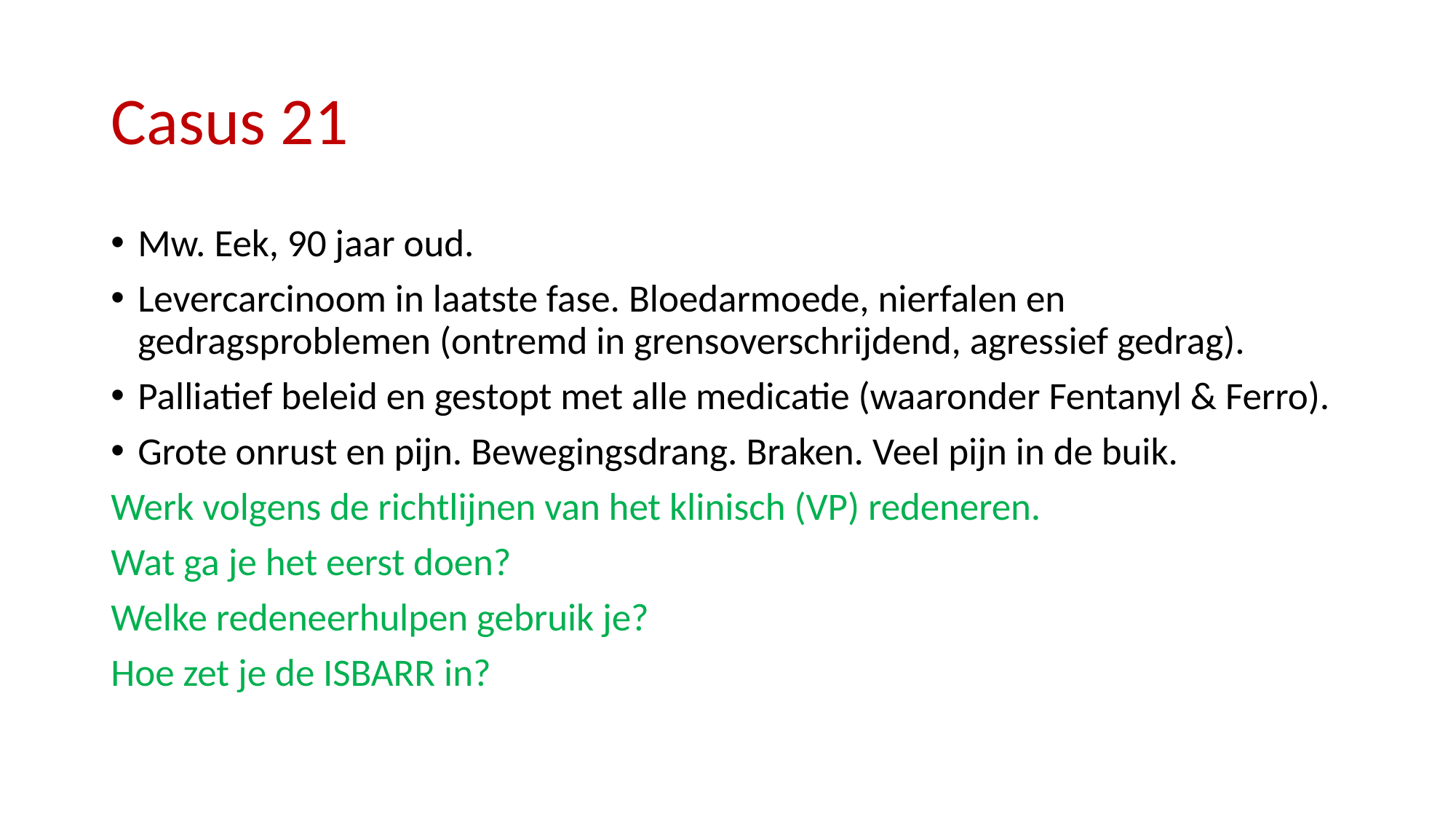

# Casus 21
Mw. Eek, 90 jaar oud.
Levercarcinoom in laatste fase. Bloedarmoede, nierfalen en gedragsproblemen (ontremd in grensoverschrijdend, agressief gedrag).
Palliatief beleid en gestopt met alle medicatie (waaronder Fentanyl & Ferro).
Grote onrust en pijn. Bewegingsdrang. Braken. Veel pijn in de buik.
Werk volgens de richtlijnen van het klinisch (VP) redeneren.
Wat ga je het eerst doen?
Welke redeneerhulpen gebruik je?
Hoe zet je de ISBARR in?